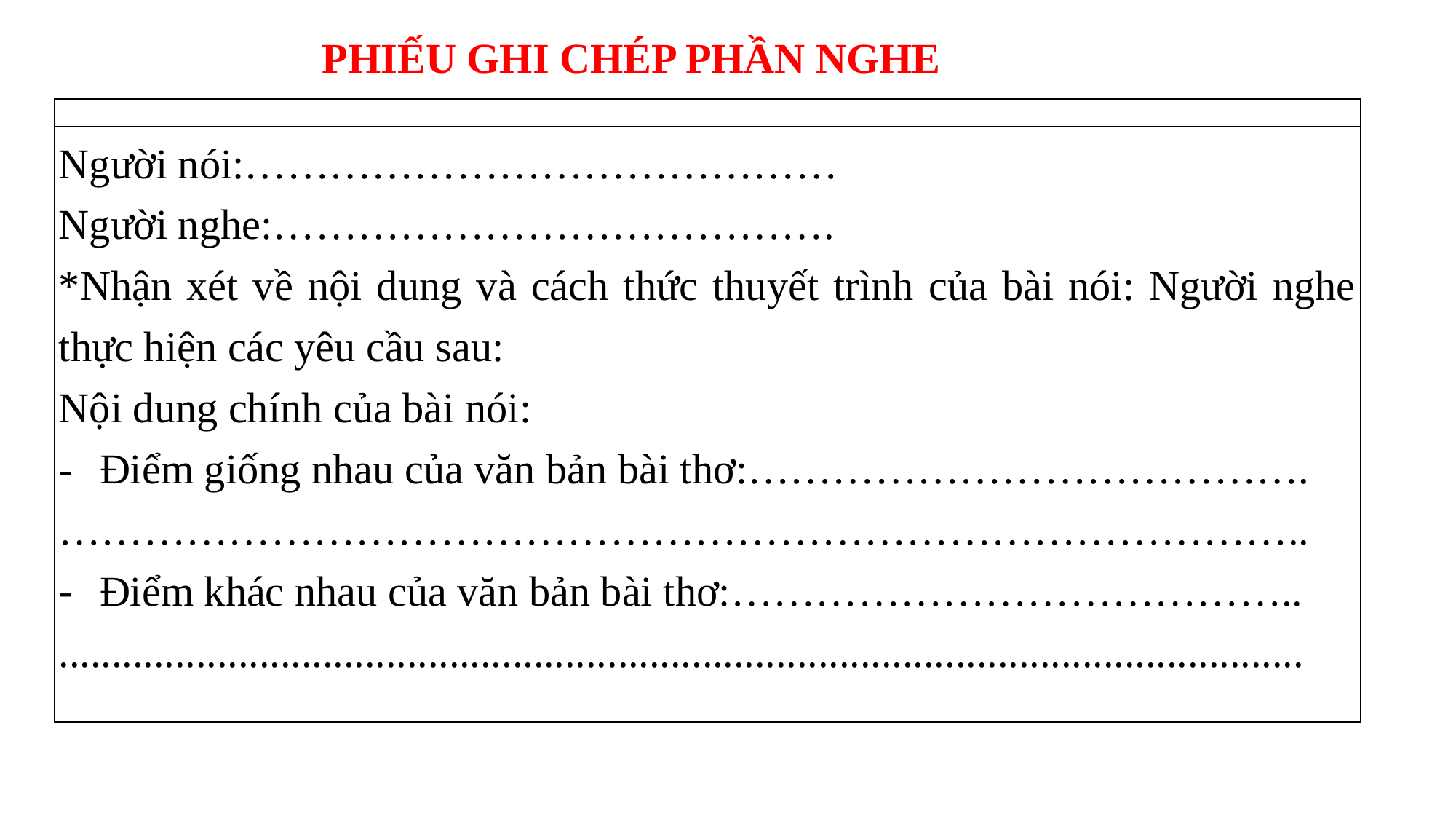

PHIẾU GHI CHÉP PHẦN NGHE
|  |
| --- |
| Người nói:…………………………………… Người nghe:…………………………………. \*Nhận xét về nội dung và cách thức thuyết trình của bài nói: Người nghe thực hiện các yêu cầu sau: Nội dung chính của bài nói: Điểm giống nhau của văn bản bài thơ:…………………………………. …………………………………………………………………………….. Điểm khác nhau của văn bản bài thơ:………………………………….. ...................................................................................................................... |